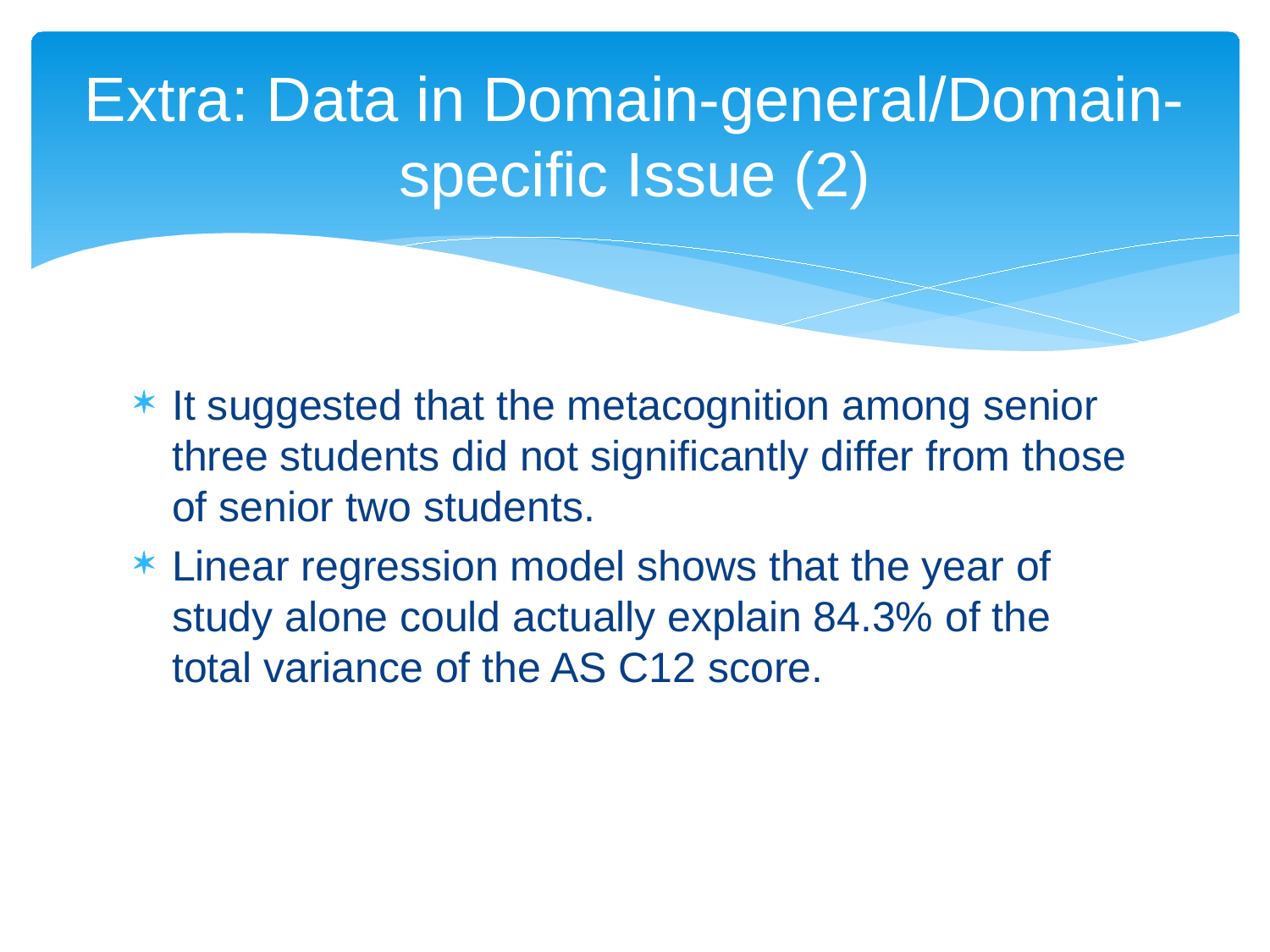

# Extra: Data in Domain-general/Domain-specific Issue (2)
It suggested that the metacognition among senior three students did not significantly differ from those of senior two students.
Linear regression model shows that the year of study alone could actually explain 84.3% of the total variance of the AS C12 score.